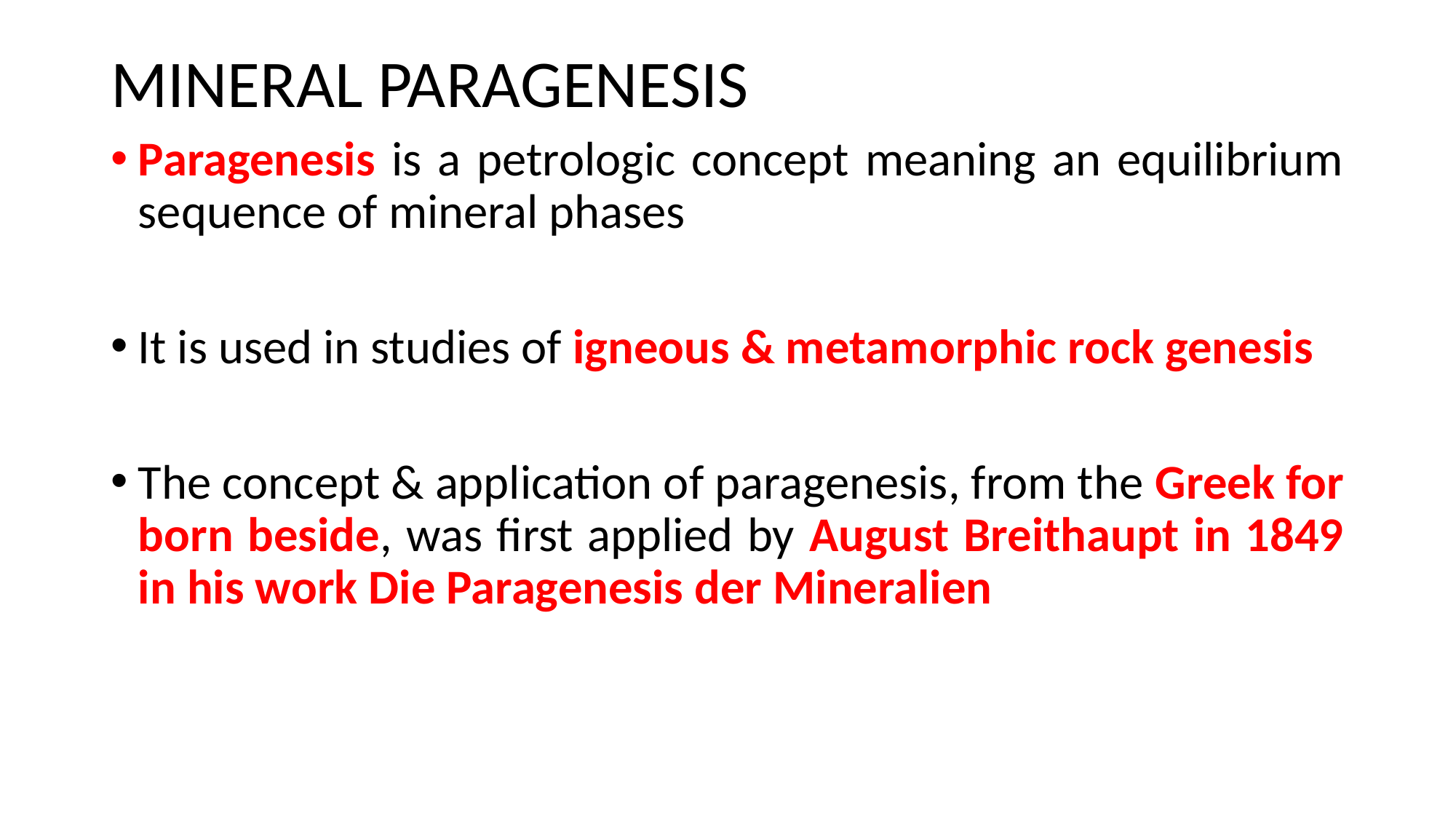

# MINERAL PARAGENESIS
Paragenesis is a petrologic concept meaning an equilibrium sequence of mineral phases

It is used in studies of igneous & metamorphic rock genesis

The concept & application of paragenesis, from the Greek for born beside, was first applied by August Breithaupt in 1849 in his work Die Paragenesis der Mineralien